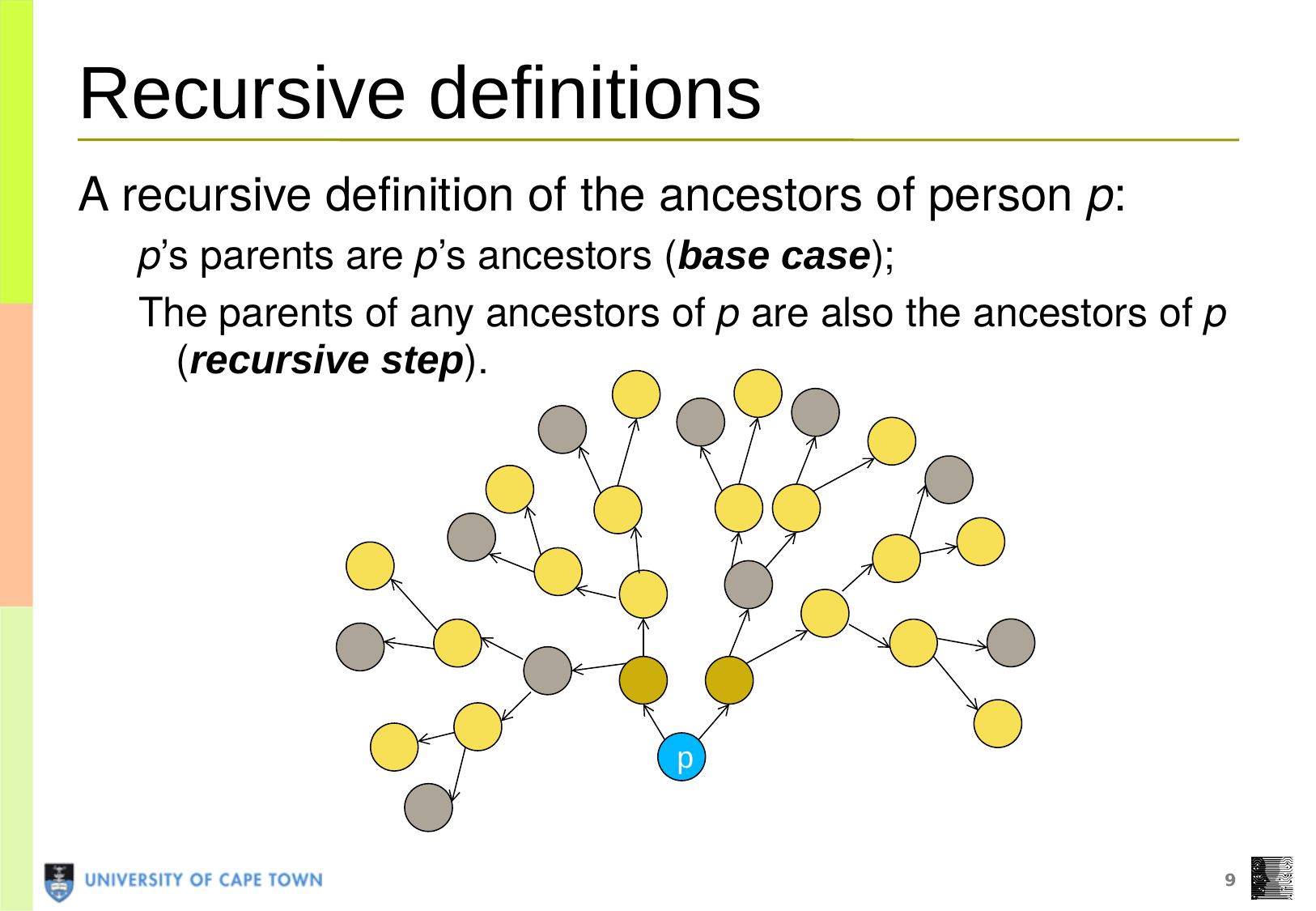

# Recursive definitions
A recursive definition of the ancestors of person p:
p’s parents are p’s ancestors (base case);
The parents of any ancestors of p are also the ancestors of p (recursive step).

p

9